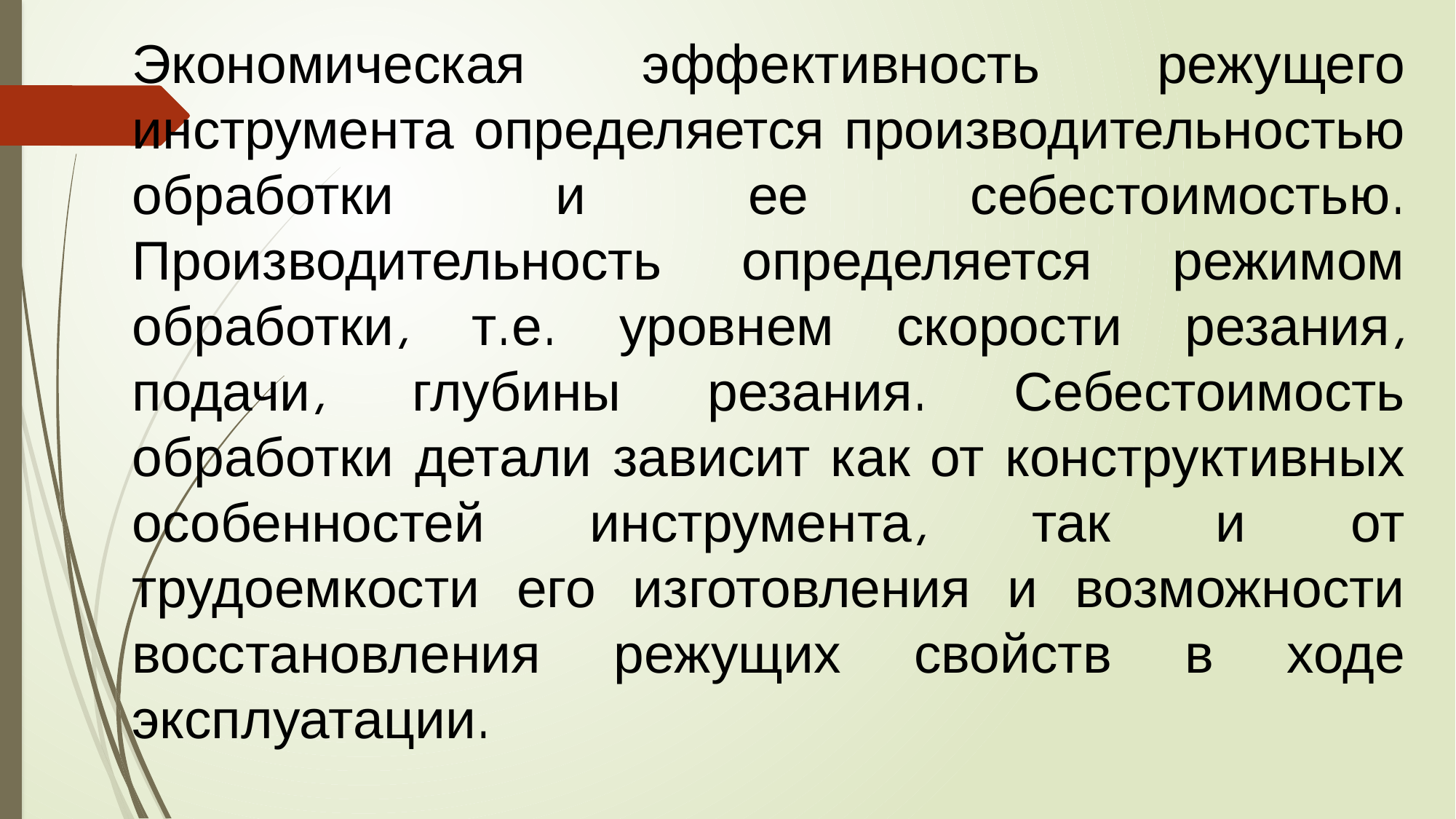

# Экономическая эффективность режущего инструмента определяется производительностью обработки и ее себестоимостью. Производительность определяется режимом обработки, т.е. уровнем скорости резания, подачи, глубины резания. Себестоимость обработки детали зависит как от конструктивных особенностей инструмента, так и от трудоемкости его изготовления и возможности восстановления режущих свойств в ходе эксплуатации.